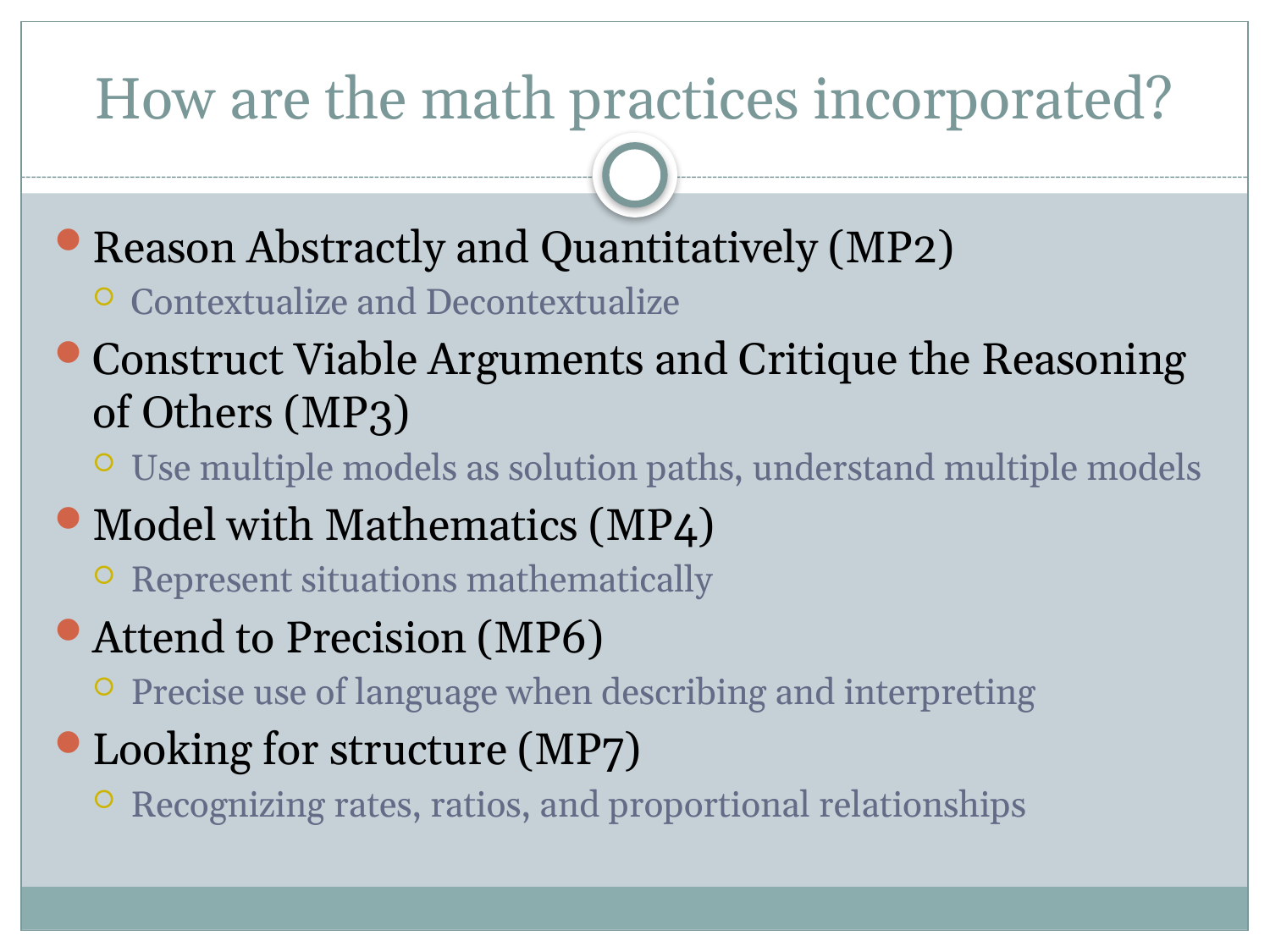

# How are the math practices incorporated?
Reason Abstractly and Quantitatively (MP2)
Contextualize and Decontextualize
Construct Viable Arguments and Critique the Reasoning of Others (MP3)
Use multiple models as solution paths, understand multiple models
Model with Mathematics (MP4)
Represent situations mathematically
Attend to Precision (MP6)
Precise use of language when describing and interpreting
Looking for structure (MP7)
Recognizing rates, ratios, and proportional relationships